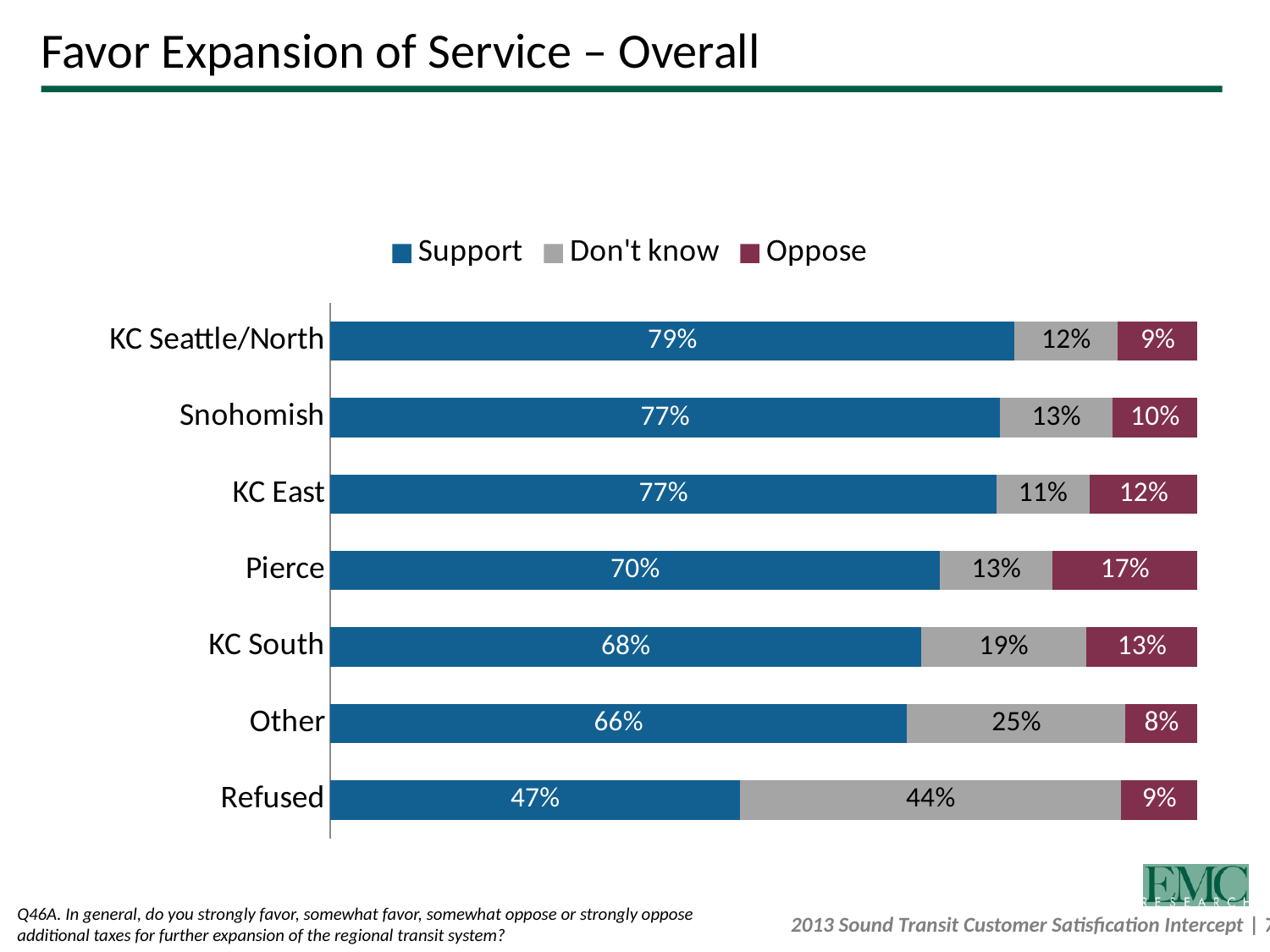

# Favor Expansion of Service – Overall

### Chart

| Category | Support | Don't know | Oppose |
|---|---|---|---|
| KC Seattle/North | 0.7891155670342219 | 0.11868616510647662 | 0.09219826785930291 |
| Snohomish | 0.772472459549434 | 0.12901002227606928 | 0.09851751817449611 |
| KC East | 0.7681327994562477 | 0.10738055271007527 | 0.1244866478336778 |
| Pierce | 0.7031387822221675 | 0.12936570167669043 | 0.16749551610114366 |
| KC South | 0.6811121134429318 | 0.19064452323137726 | 0.12824336332569256 |
| Other | 0.6649829881507006 | 0.25200217548230486 | 0.08301483636699464 |
| Refused | 0.47251981150108285 | 0.43930148505823674 | 0.0881787034406807 |
Q46A. In general, do you strongly favor, somewhat favor, somewhat oppose or strongly oppose additional taxes for further expansion of the regional transit system?